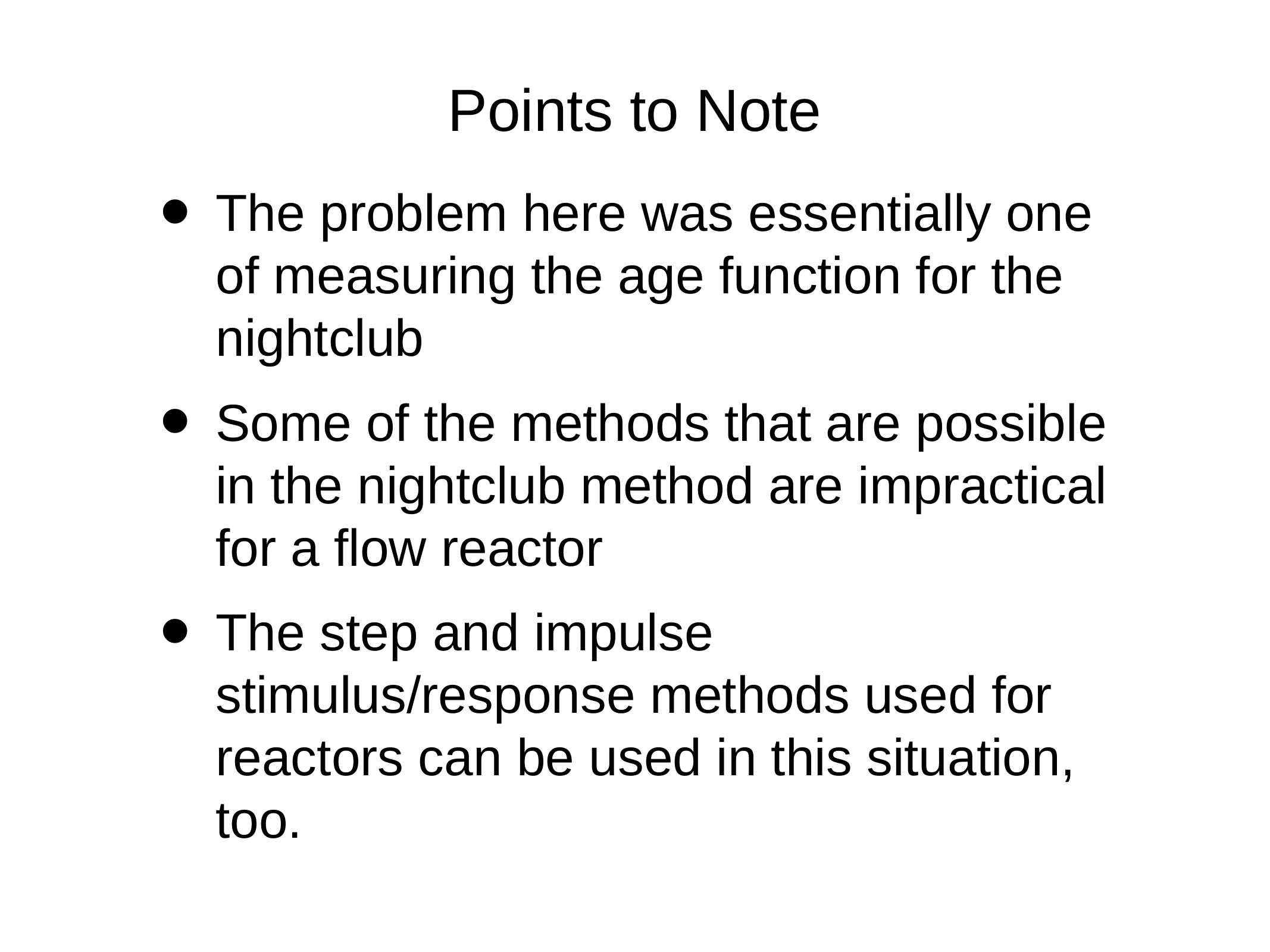

# Points to Note
The problem here was essentially one of measuring the age function for the nightclub
Some of the methods that are possible in the nightclub method are impractical for a flow reactor
The step and impulse stimulus/response methods used for reactors can be used in this situation, too.